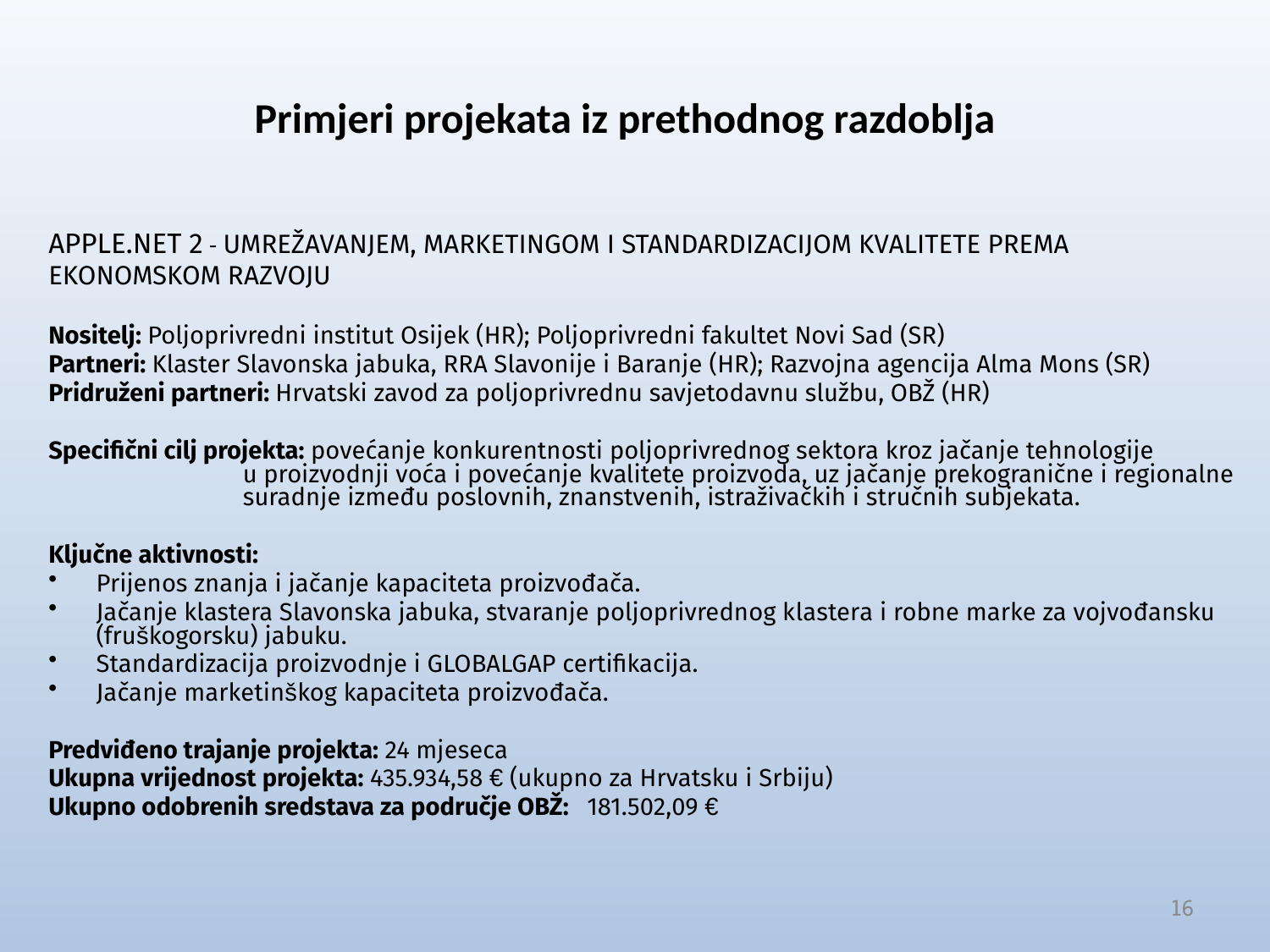

# Primjeri projekata iz prethodnog razdoblja
APPLE.NET 2 - UMREŽAVANJEM, MARKETINGOM I STANDARDIZACIJOM KVALITETE PREMA
EKONOMSKOM RAZVOJU

Nositelj: Poljoprivredni institut Osijek (HR); Poljoprivredni fakultet Novi Sad (SR)
Partneri: Klaster Slavonska jabuka, RRA Slavonije i Baranje (HR); Razvojna agencija Alma Mons (SR)
Pridruženi partneri: Hrvatski zavod za poljoprivrednu savjetodavnu službu, OBŽ (HR)

Specifični cilj projekta: povećanje konkurentnosti poljoprivrednog sektora kroz jačanje tehnologije 		   u proizvodnji voća i povećanje kvalitete proizvoda, uz jačanje prekogranične i regionalne  	   suradnje između poslovnih, znanstvenih, istraživačkih i stručnih subjekata.

Ključne aktivnosti:
Prijenos znanja i jačanje kapaciteta proizvođača.
Jačanje klastera Slavonska jabuka, stvaranje poljoprivrednog klastera i robne marke za vojvođansku (fruškogorsku) jabuku.
Standardizacija proizvodnje i GLOBALGAP certifikacija.
Jačanje marketinškog kapaciteta proizvođača.

Predviđeno trajanje projekta: 24 mjeseca
Ukupna vrijednost projekta: 435.934,58 € (ukupno za Hrvatsku i Srbiju)
Ukupno odobrenih sredstava za područje OBŽ:   181.502,09 €
16